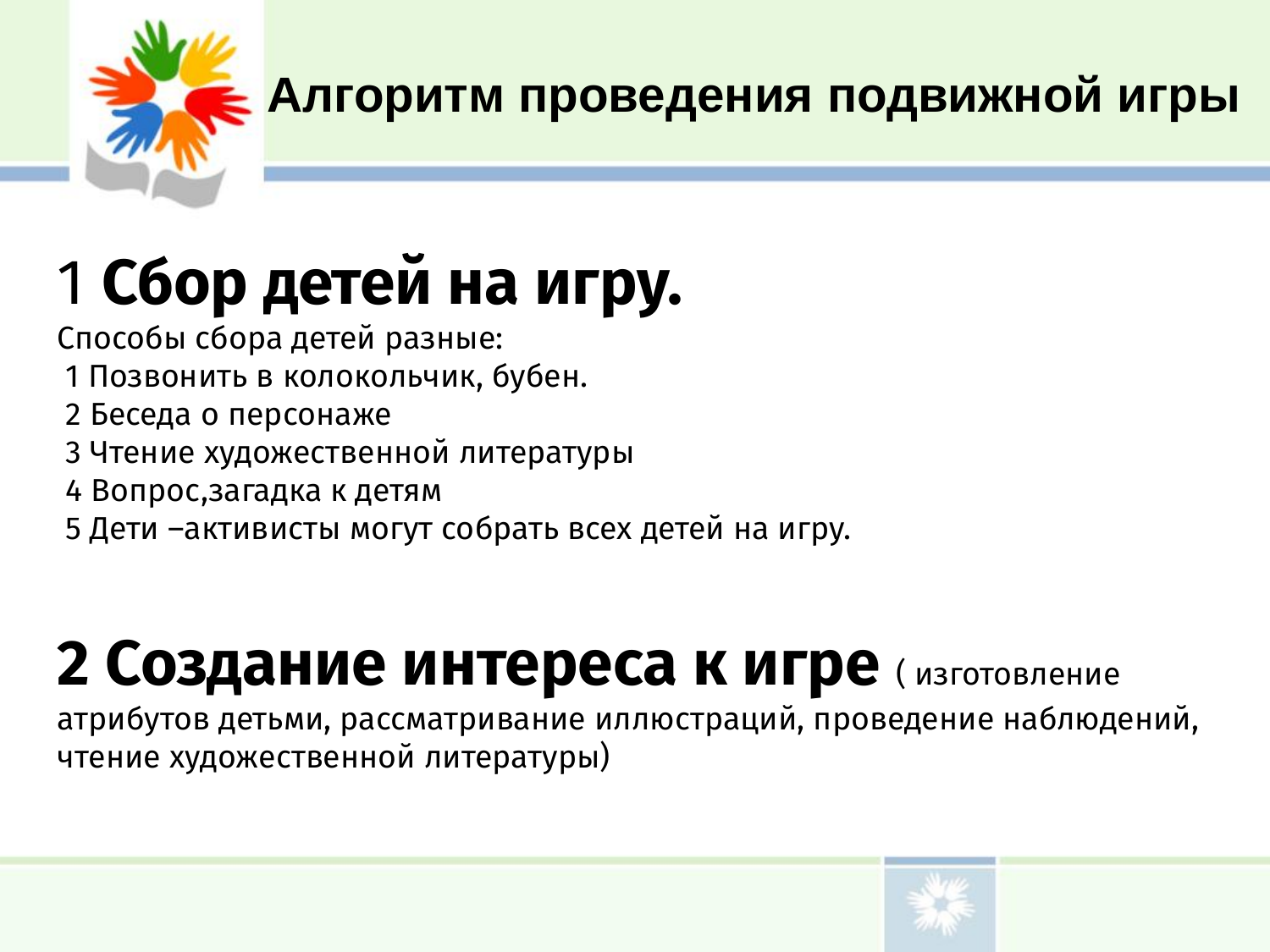

Алгоритм проведения подвижной игры

1 Сбор детей на игру.
Способы сбора детей разные:
 1 Позвонить в колокольчик, бубен.
 2 Беседа о персонаже
 3 Чтение художественной литературы
 4 Вопрос,загадка к детям
 5 Дети –активисты могут собрать всех детей на игру.

2  Создание интереса к игре ( изготовление атрибутов детьми, рассматривание иллюстраций, проведение наблюдений, чтение художественной литературы)